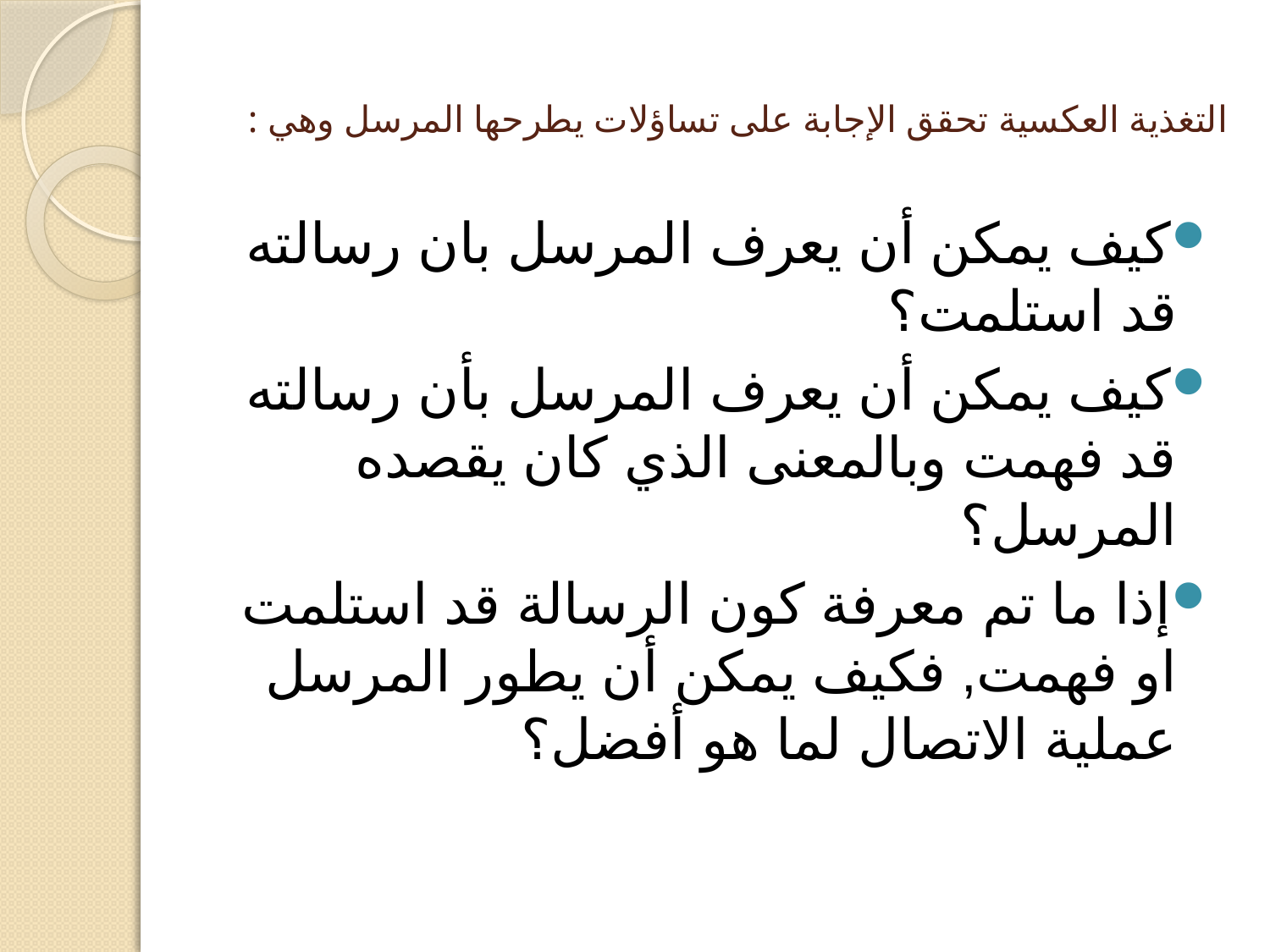

# التغذية العكسية تحقق الإجابة على تساؤلات يطرحها المرسل وهي :
كيف يمكن أن يعرف المرسل بان رسالته قد استلمت؟
كيف يمكن أن يعرف المرسل بأن رسالته قد فهمت وبالمعنى الذي كان يقصده المرسل؟
إذا ما تم معرفة كون الرسالة قد استلمت او فهمت, فكيف يمكن أن يطور المرسل عملية الاتصال لما هو أفضل؟